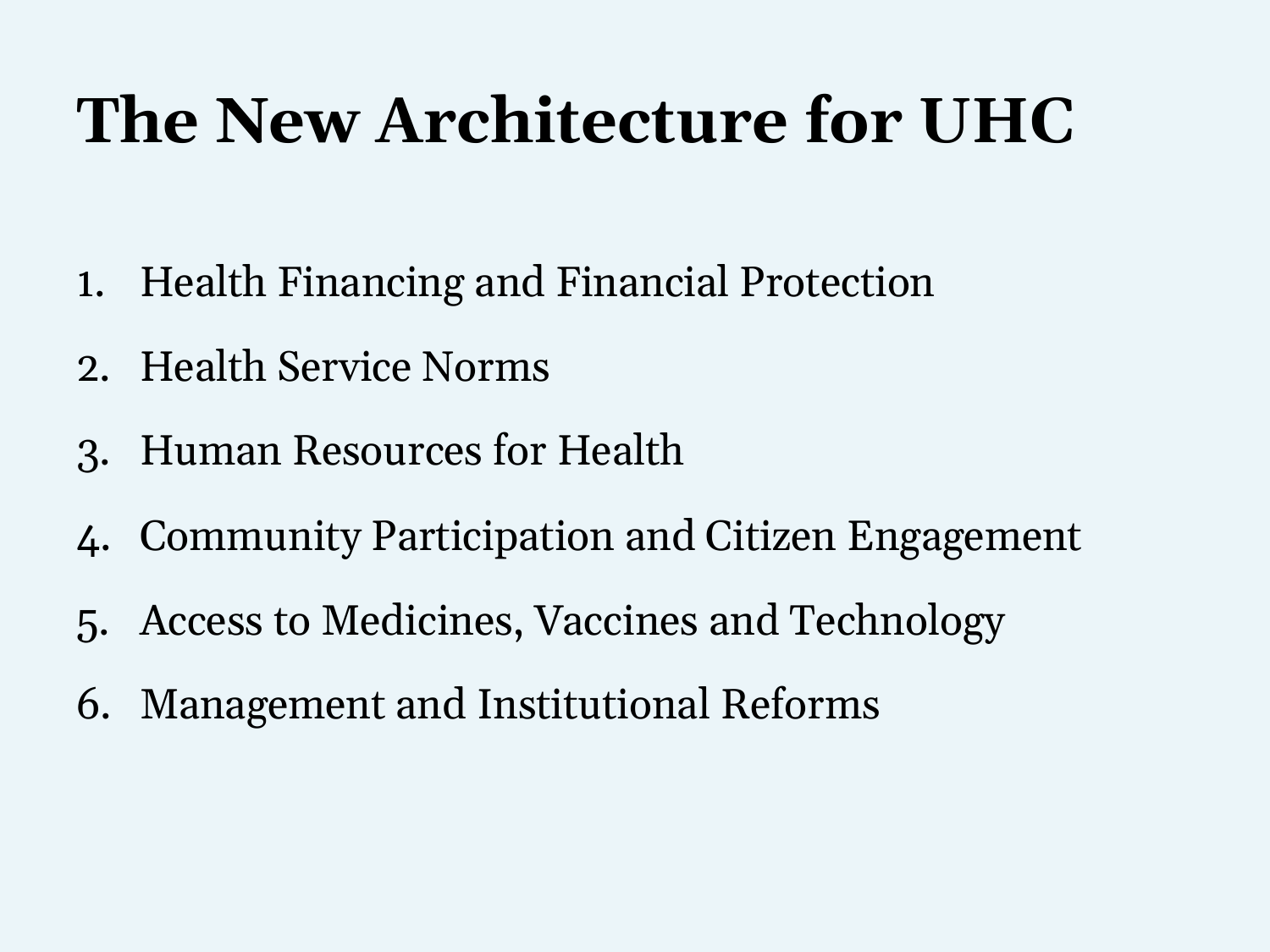

# The New Architecture for UHC
Health Financing and Financial Protection
Health Service Norms
Human Resources for Health
Community Participation and Citizen Engagement
Access to Medicines, Vaccines and Technology
Management and Institutional Reforms